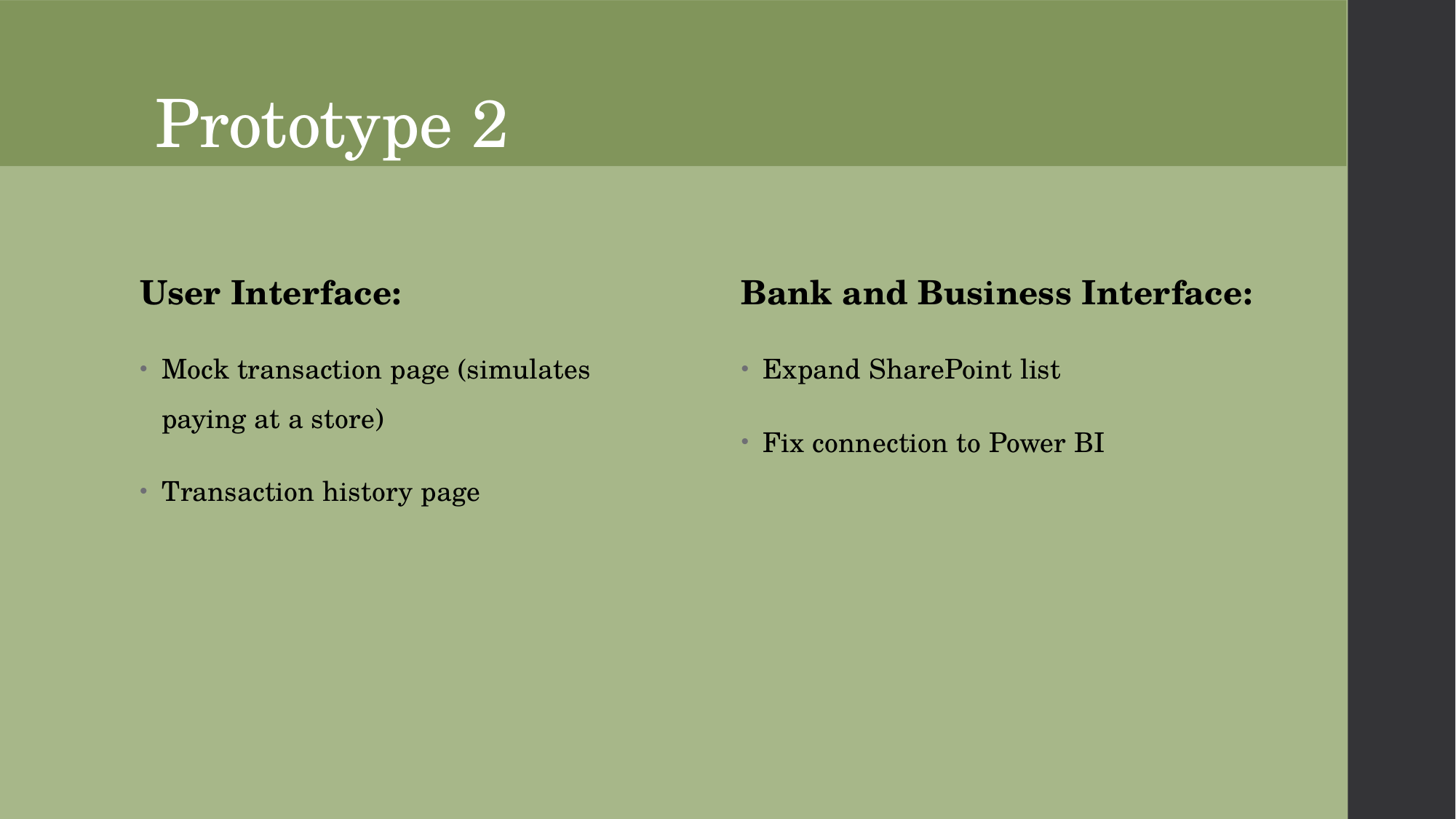

Prototype 2
User Interface:
Mock transaction page (simulates paying at a store)
Transaction history page
Bank and Business Interface:
Expand SharePoint list
Fix connection to Power BI